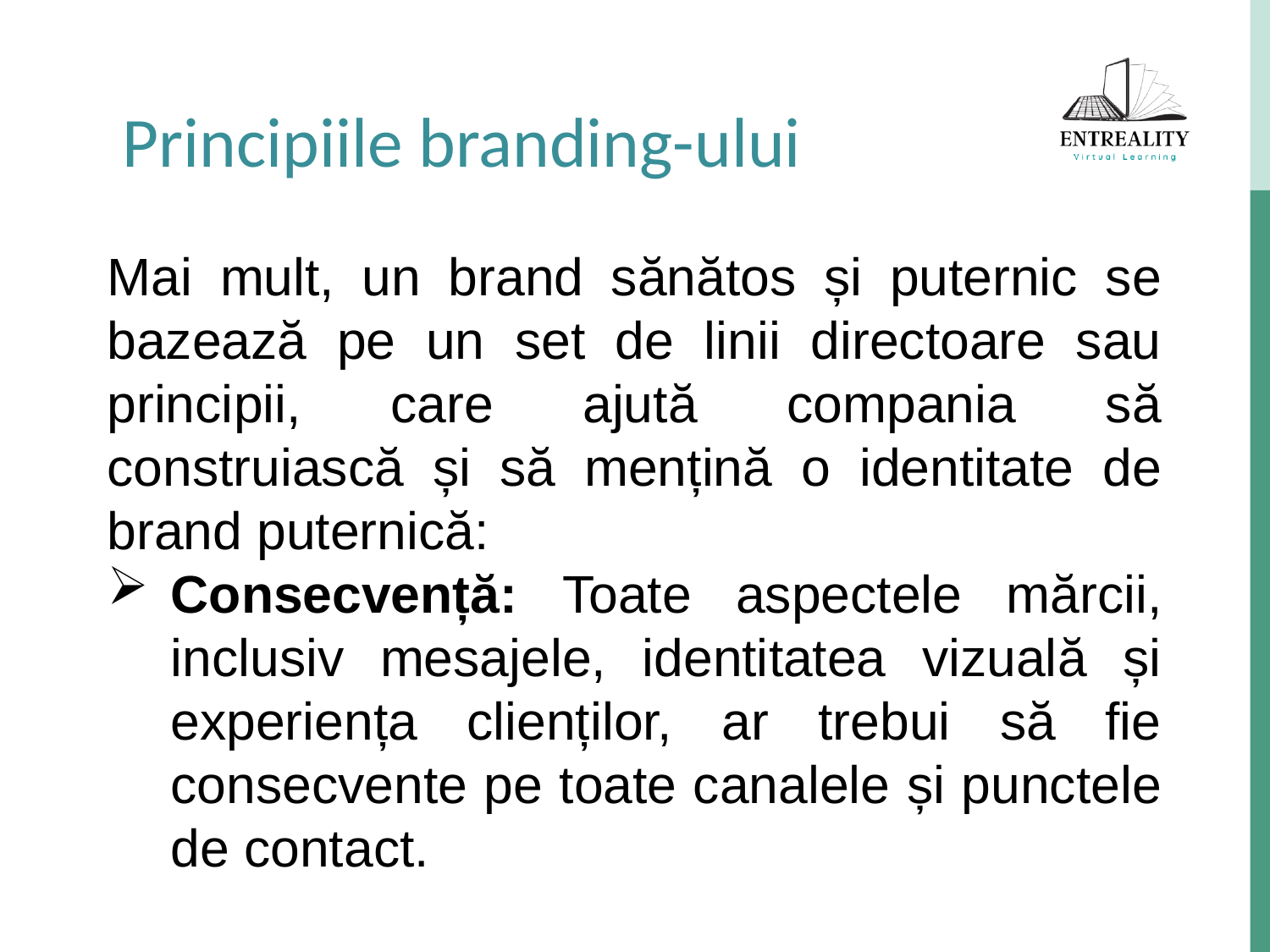

Principiile branding-ului
Mai mult, un brand sănătos și puternic se bazează pe un set de linii directoare sau principii, care ajută compania să construiască și să mențină o identitate de brand puternică:
Consecvență: Toate aspectele mărcii, inclusiv mesajele, identitatea vizuală și experiența clienților, ar trebui să fie consecvente pe toate canalele și punctele de contact.